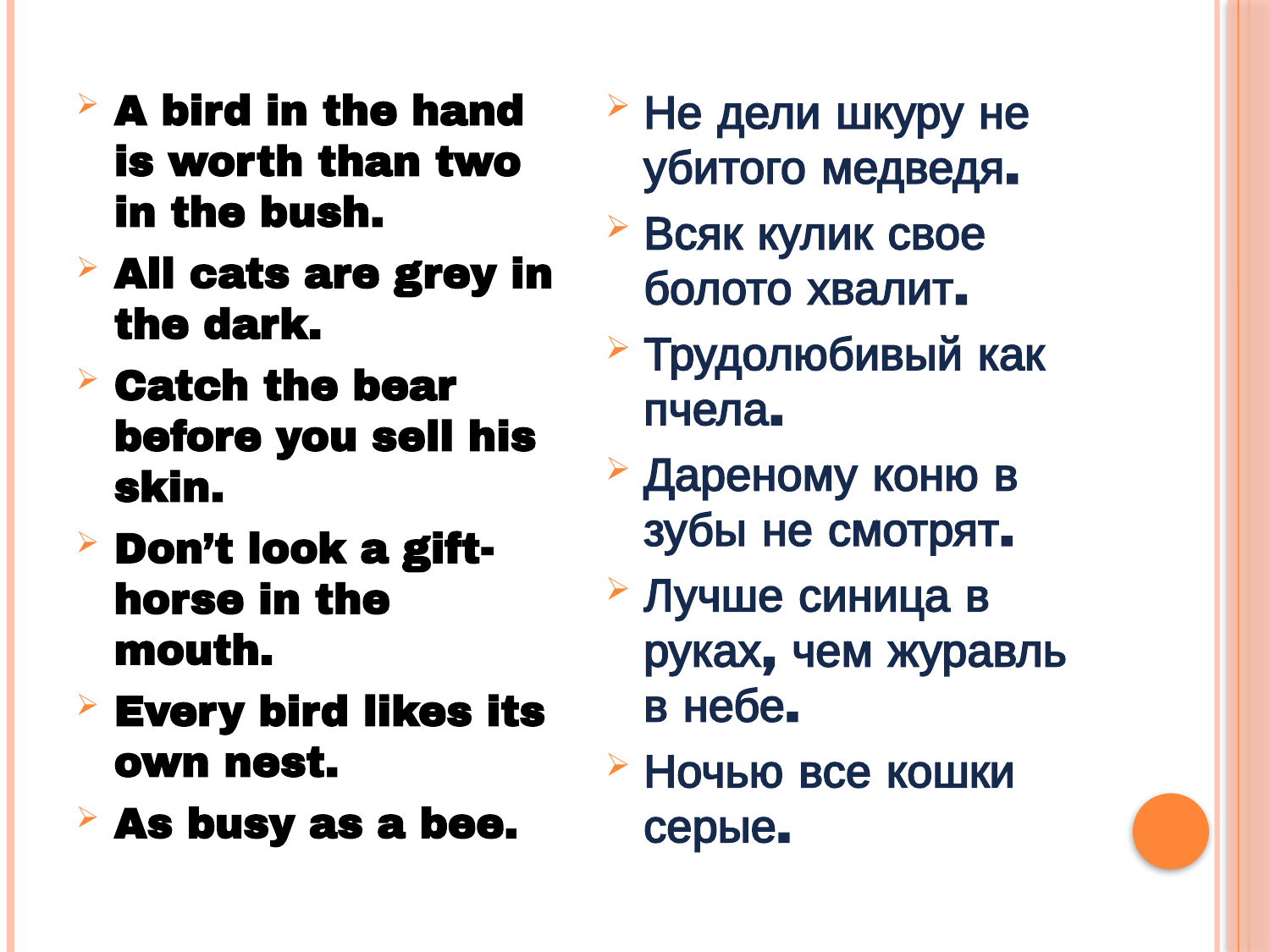

A bird in the hand is worth than two in the bush.
All cats are grey in the dark.
Catch the bear before you sell his skin.
Don’t look a gift-horse in the mouth.
Every bird likes its own nest.
As busy as a bee.
Не дели шкуру не убитого медведя.
Всяк кулик свое болото хвалит.
Трудолюбивый как пчела.
Дареному коню в зубы не смотрят.
Лучше синица в руках, чем журавль в небе.
Ночью все кошки серые.